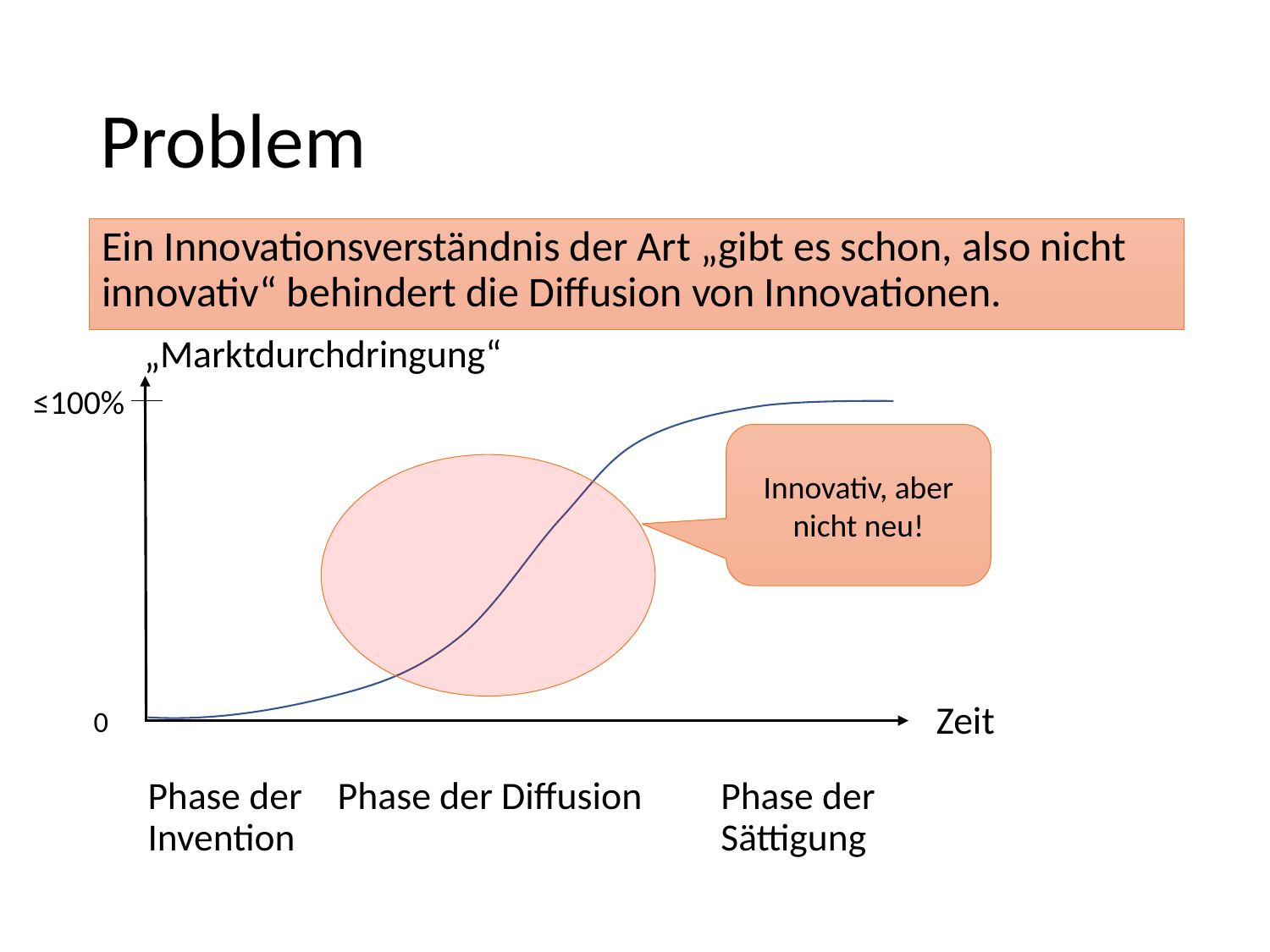

# Problem
Ein Innovationsverständnis der Art „gibt es schon, also nicht innovativ“ behindert die Diffusion von Innovationen.

„Marktdurchdringung“
≤100%

Innovativ, aber nicht neu!

Zeit
0
Phase der Diffusion
Phase der Invention
Phase der Sättigung